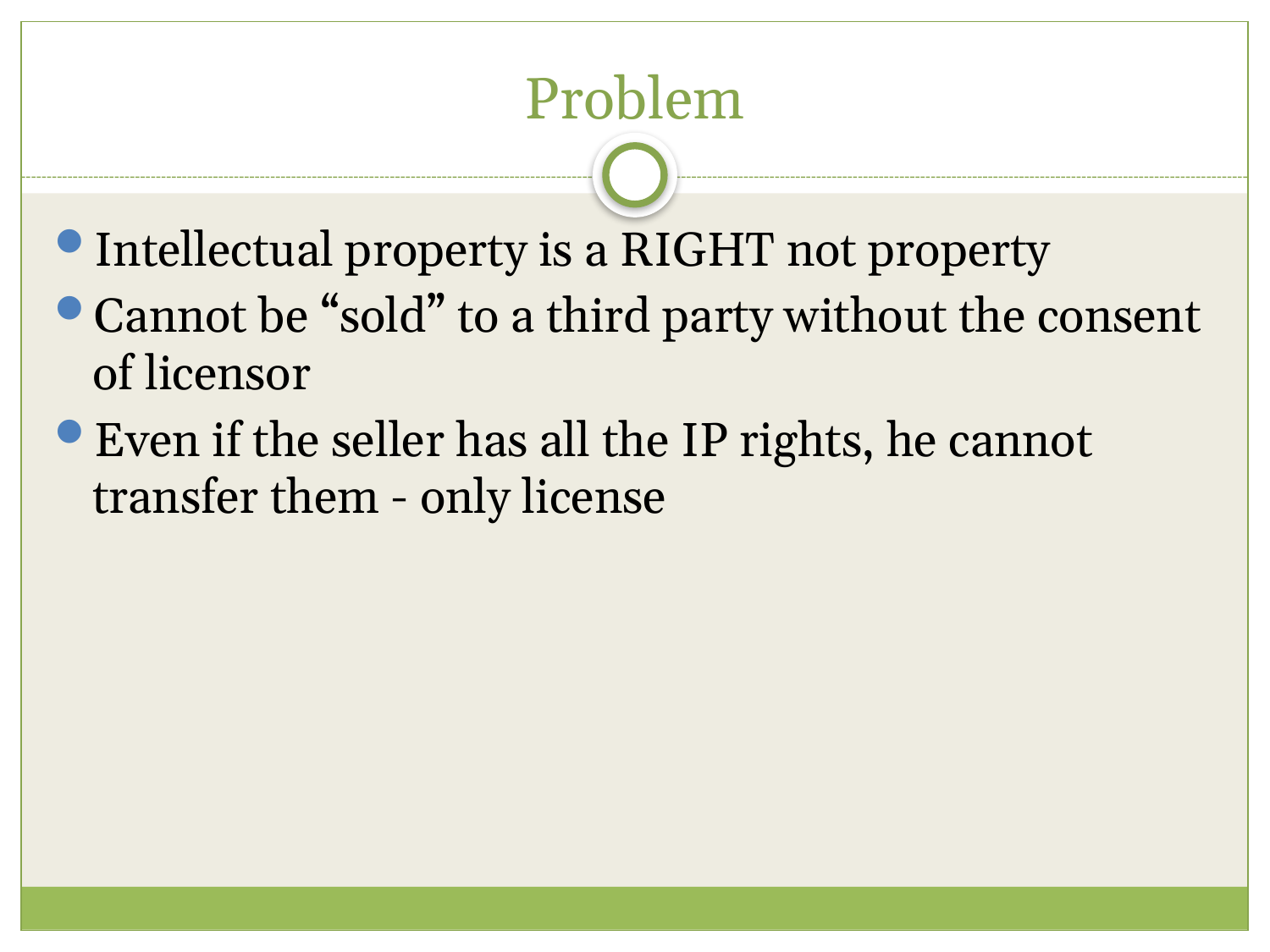

# Problem
Intellectual property is a RIGHT not property
Cannot be “sold” to a third party without the consent of licensor
Even if the seller has all the IP rights, he cannot transfer them - only license